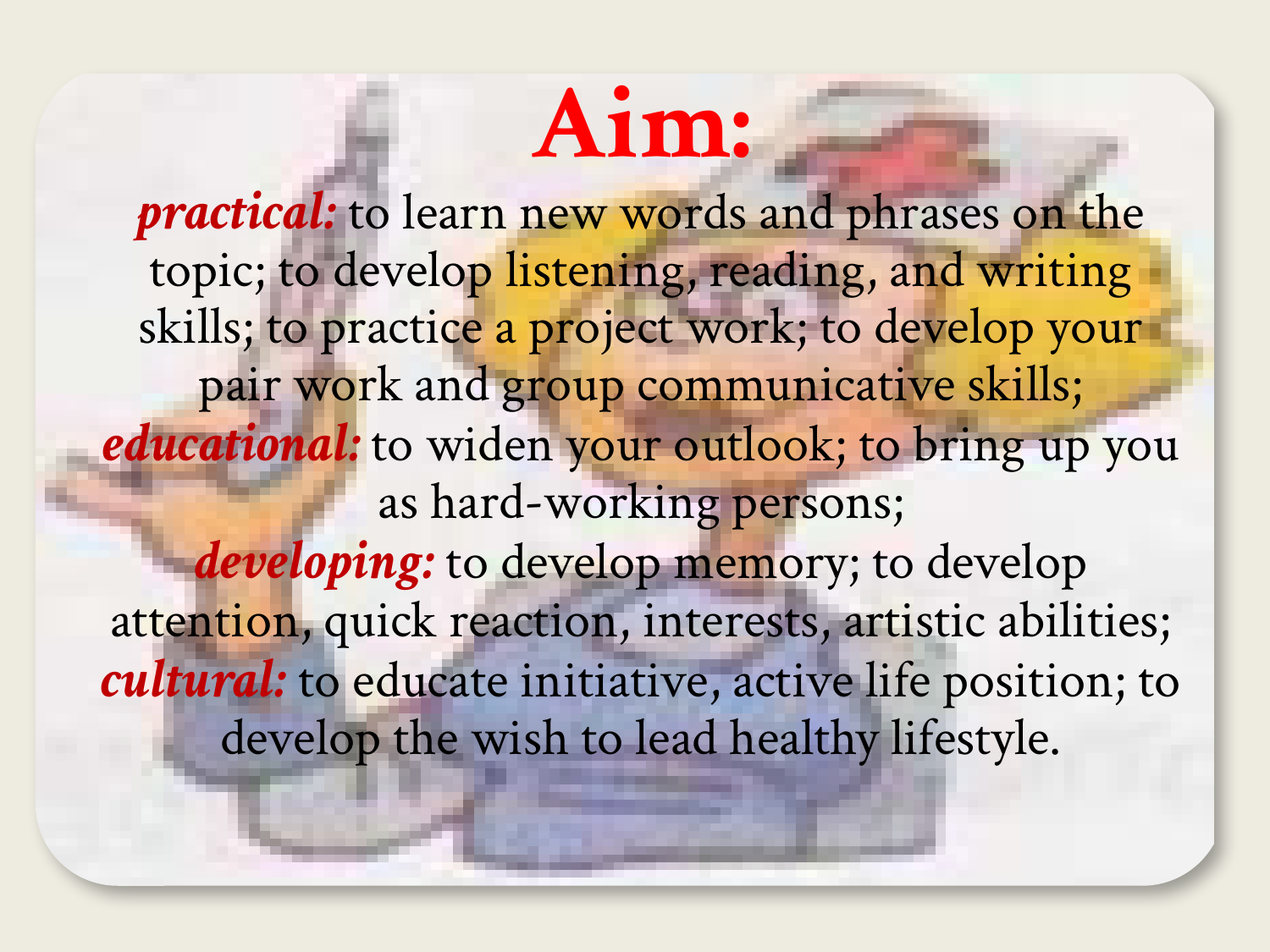

Aim:
practical: to learn new words and phrases on the topic; to develop listening, reading, and writing skills; to practice a project work; to develop your pair work and group communicative skills;
educational: to widen your outlook; to bring up you as hard-working persons;
developing: to develop memory; to develop attention, quick reaction, interests, artistic abilities;
cultural: to educate initiative, active life position; to develop the wish to lead healthy lifestyle.